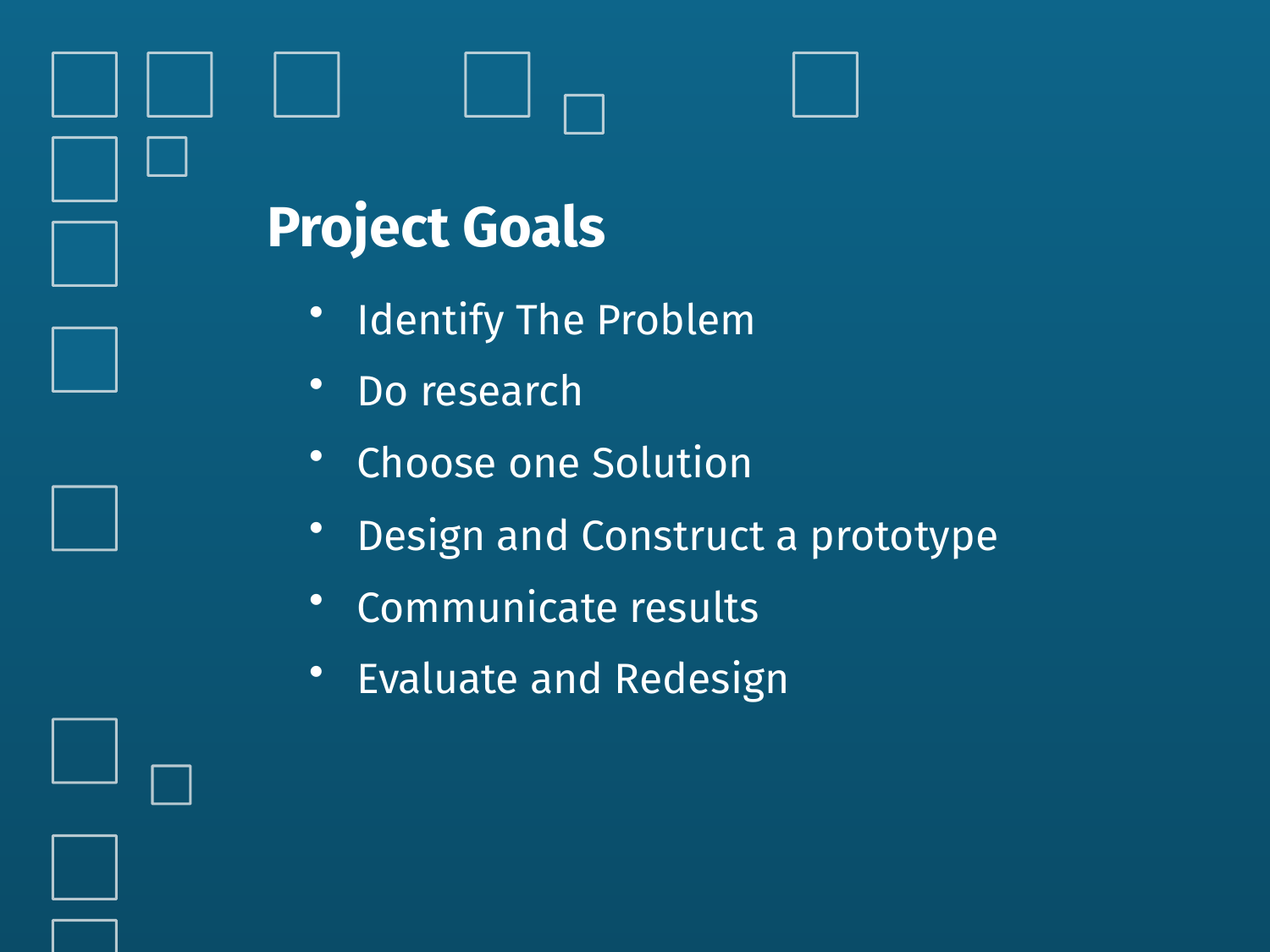

# Project Goals
Identify The Problem
Do research
Choose one Solution
Design and Construct a prototype
Communicate results
Evaluate and Redesign